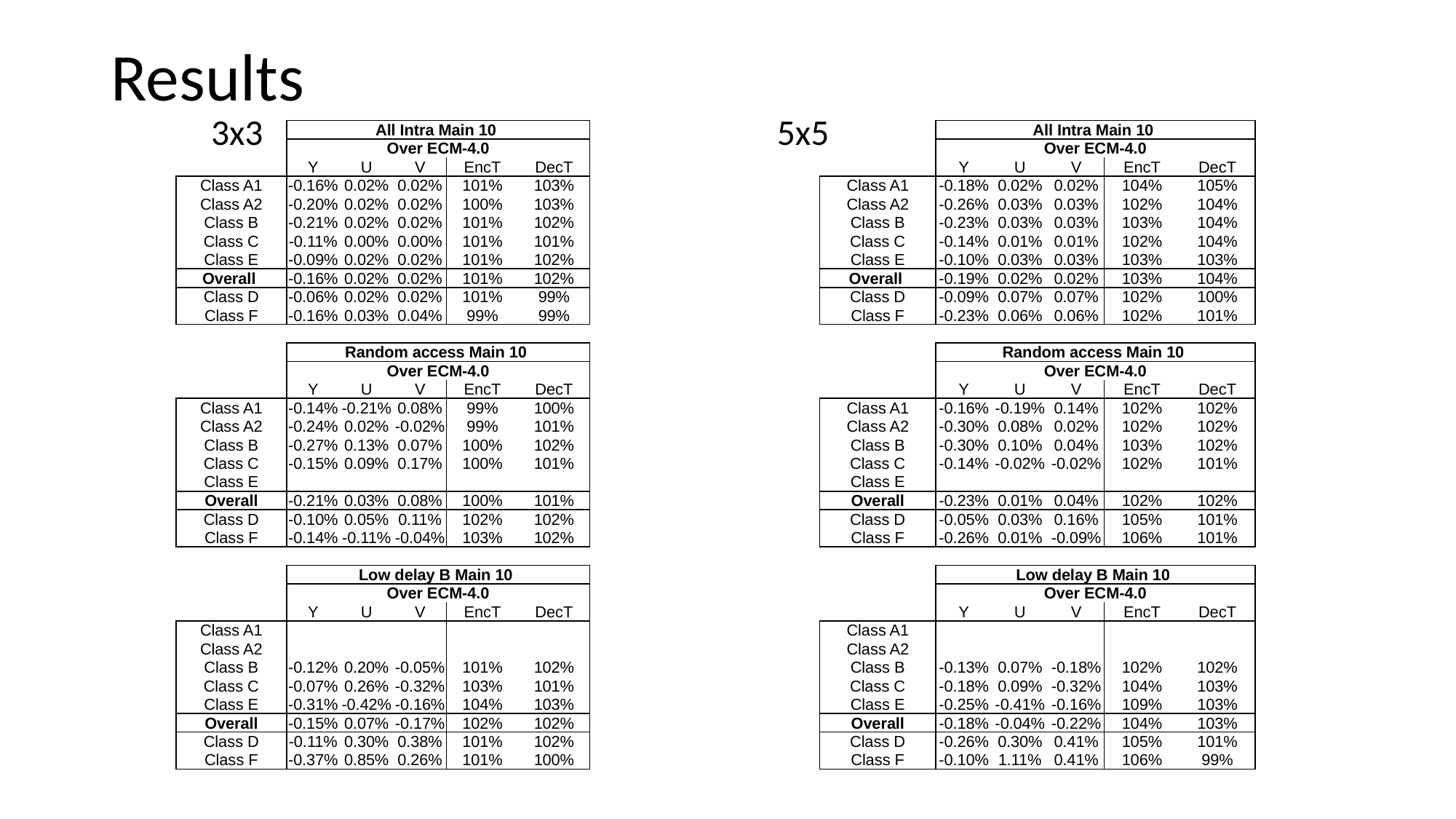

# Results
3x3                                                               5x5
|  | All Intra Main 10 |  |  |  |  |
| --- | --- | --- | --- | --- | --- |
|  | Over ECM-4.0 |  |  |  |  |
|  | Y | U | V | EncT | DecT |
| Class A1 | -0.16% | 0.02% | 0.02% | 101% | 103% |
| Class A2 | -0.20% | 0.02% | 0.02% | 100% | 103% |
| Class B | -0.21% | 0.02% | 0.02% | 101% | 102% |
| Class C | -0.11% | 0.00% | 0.00% | 101% | 101% |
| Class E | -0.09% | 0.02% | 0.02% | 101% | 102% |
| Overall | -0.16% | 0.02% | 0.02% | 101% | 102% |
| Class D | -0.06% | 0.02% | 0.02% | 101% | 99% |
| Class F | -0.16% | 0.03% | 0.04% | 99% | 99% |
|  |  |  |  |  |  |
|  | Random access Main 10 |  |  |  |  |
|  | Over ECM-4.0 |  |  |  |  |
|  | Y | U | V | EncT | DecT |
| Class A1 | -0.14% | -0.21% | 0.08% | 99% | 100% |
| Class A2 | -0.24% | 0.02% | -0.02% | 99% | 101% |
| Class B | -0.27% | 0.13% | 0.07% | 100% | 102% |
| Class C | -0.15% | 0.09% | 0.17% | 100% | 101% |
| Class E |  |  |  |  |  |
| Overall | -0.21% | 0.03% | 0.08% | 100% | 101% |
| Class D | -0.10% | 0.05% | 0.11% | 102% | 102% |
| Class F | -0.14% | -0.11% | -0.04% | 103% | 102% |
|  |  |  |  |  |  |
|  | Low delay B Main 10 |  |  |  |  |
|  | Over ECM-4.0 |  |  |  |  |
|  | Y | U | V | EncT | DecT |
| Class A1 |  |  |  |  |  |
| Class A2 |  |  |  |  |  |
| Class B | -0.12% | 0.20% | -0.05% | 101% | 102% |
| Class C | -0.07% | 0.26% | -0.32% | 103% | 101% |
| Class E | -0.31% | -0.42% | -0.16% | 104% | 103% |
| Overall | -0.15% | 0.07% | -0.17% | 102% | 102% |
| Class D | -0.11% | 0.30% | 0.38% | 101% | 102% |
| Class F | -0.37% | 0.85% | 0.26% | 101% | 100% |
|  | All Intra Main 10 |  |  |  |  |
| --- | --- | --- | --- | --- | --- |
|  | Over ECM-4.0 |  |  |  |  |
|  | Y | U | V | EncT | DecT |
| Class A1 | -0.18% | 0.02% | 0.02% | 104% | 105% |
| Class A2 | -0.26% | 0.03% | 0.03% | 102% | 104% |
| Class B | -0.23% | 0.03% | 0.03% | 103% | 104% |
| Class C | -0.14% | 0.01% | 0.01% | 102% | 104% |
| Class E | -0.10% | 0.03% | 0.03% | 103% | 103% |
| Overall | -0.19% | 0.02% | 0.02% | 103% | 104% |
| Class D | -0.09% | 0.07% | 0.07% | 102% | 100% |
| Class F | -0.23% | 0.06% | 0.06% | 102% | 101% |
|  |  |  |  |  |  |
|  | Random access Main 10 |  |  |  |  |
|  | Over ECM-4.0 |  |  |  |  |
|  | Y | U | V | EncT | DecT |
| Class A1 | -0.16% | -0.19% | 0.14% | 102% | 102% |
| Class A2 | -0.30% | 0.08% | 0.02% | 102% | 102% |
| Class B | -0.30% | 0.10% | 0.04% | 103% | 102% |
| Class C | -0.14% | -0.02% | -0.02% | 102% | 101% |
| Class E |  |  |  |  |  |
| Overall | -0.23% | 0.01% | 0.04% | 102% | 102% |
| Class D | -0.05% | 0.03% | 0.16% | 105% | 101% |
| Class F | -0.26% | 0.01% | -0.09% | 106% | 101% |
|  |  |  |  |  |  |
|  | Low delay B Main 10 |  |  |  |  |
|  | Over ECM-4.0 |  |  |  |  |
|  | Y | U | V | EncT | DecT |
| Class A1 |  |  |  |  |  |
| Class A2 |  |  |  |  |  |
| Class B | -0.13% | 0.07% | -0.18% | 102% | 102% |
| Class C | -0.18% | 0.09% | -0.32% | 104% | 103% |
| Class E | -0.25% | -0.41% | -0.16% | 109% | 103% |
| Overall | -0.18% | -0.04% | -0.22% | 104% | 103% |
| Class D | -0.26% | 0.30% | 0.41% | 105% | 101% |
| Class F | -0.10% | 1.11% | 0.41% | 106% | 99% |